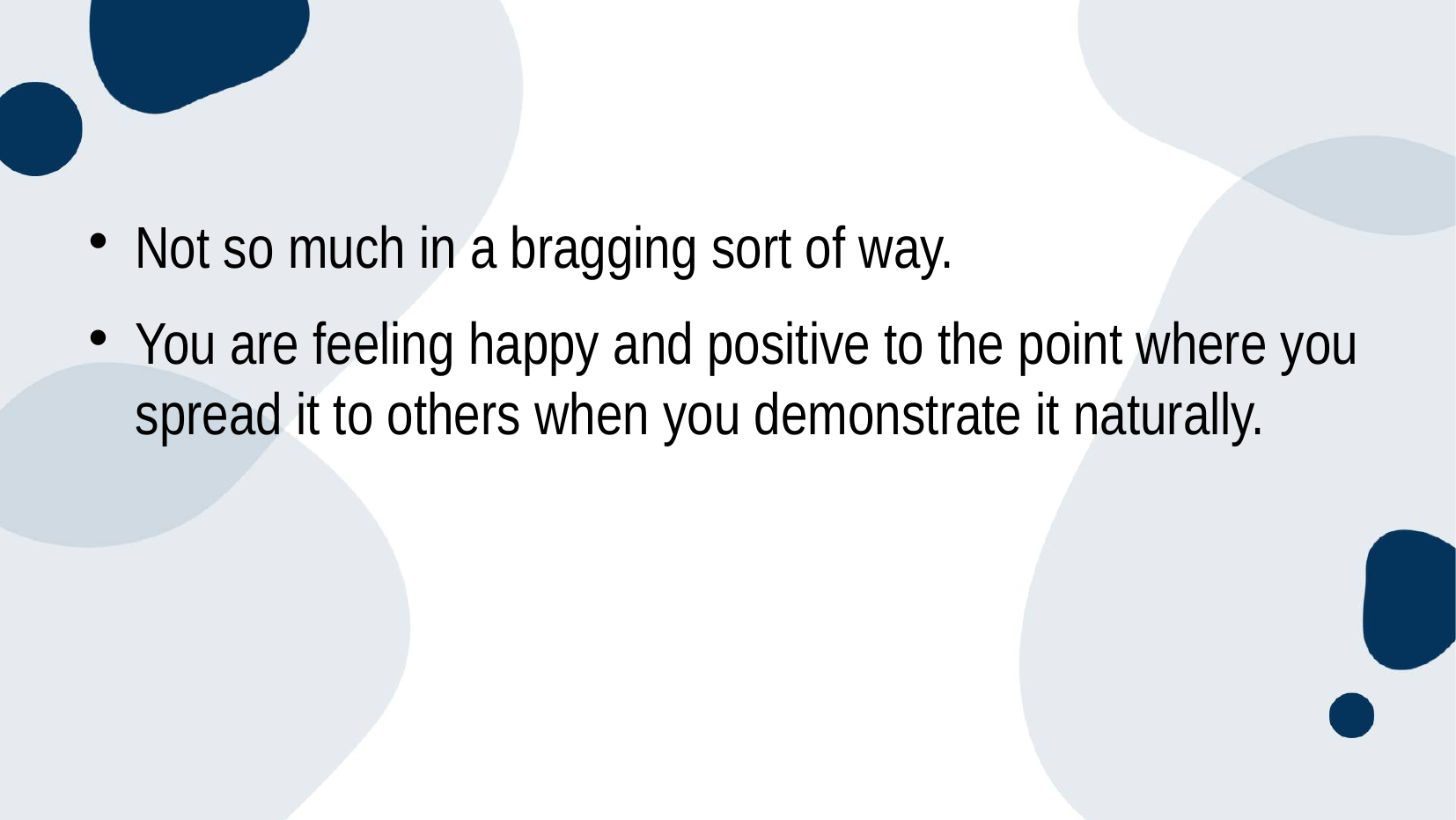

#
Not so much in a bragging sort of way.
You are feeling happy and positive to the point where you spread it to others when you demonstrate it naturally.